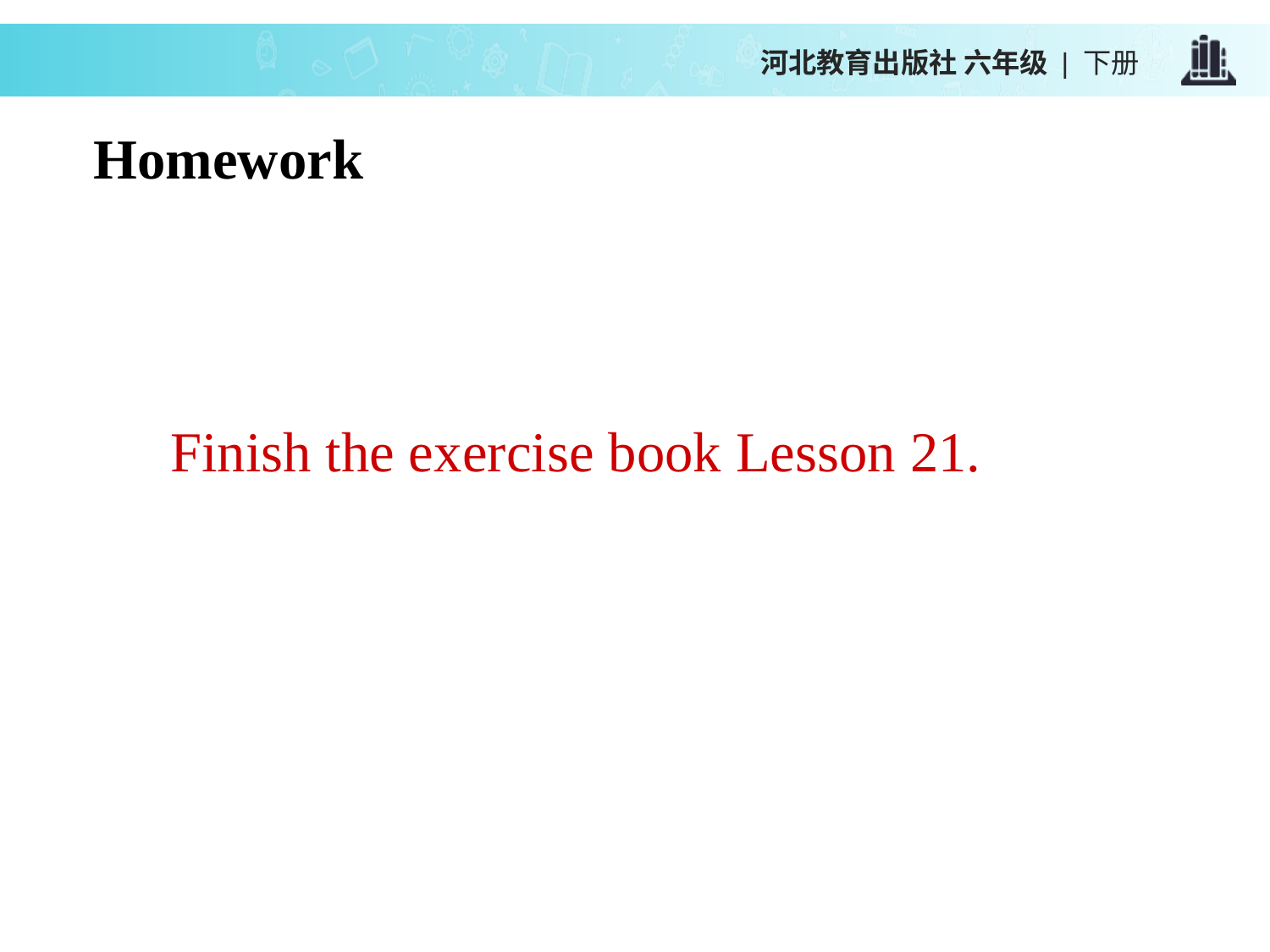

Homework
 Finish the exercise book Lesson 21.